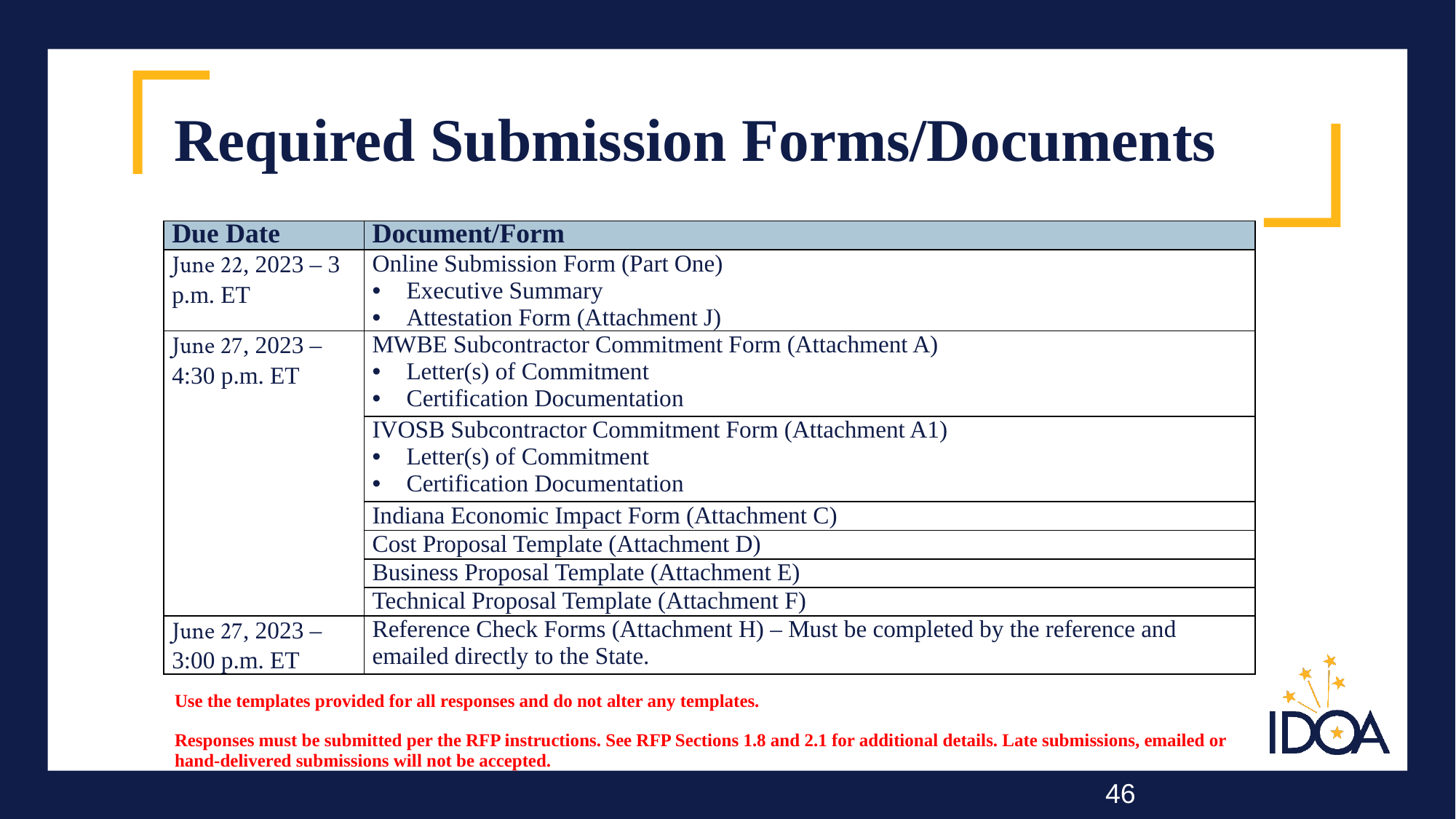

# Required Submission Forms/Documents
| Due Date | Document/Form |
| --- | --- |
| June 22, 2023 – 3 p.m. ET | Online Submission Form (Part One) Executive Summary Attestation Form (Attachment J) |
| June 27, 2023 – 4:30 p.m. ET | MWBE Subcontractor Commitment Form (Attachment A) Letter(s) of Commitment Certification Documentation |
|  | IVOSB Subcontractor Commitment Form (Attachment A1) Letter(s) of Commitment Certification Documentation |
|  | Indiana Economic Impact Form (Attachment C) |
|  | Cost Proposal Template (Attachment D) |
|  | Business Proposal Template (Attachment E) |
|  | Technical Proposal Template (Attachment F) |
| June 27, 2023 – 3:00 p.m. ET | Reference Check Forms (Attachment H) – Must be completed by the reference and emailed directly to the State. |
Use the templates provided for all responses and do not alter any templates.
Responses must be submitted per the RFP instructions. See RFP Sections 1.8 and 2.1 for additional details. Late submissions, emailed or hand-delivered submissions will not be accepted.

46